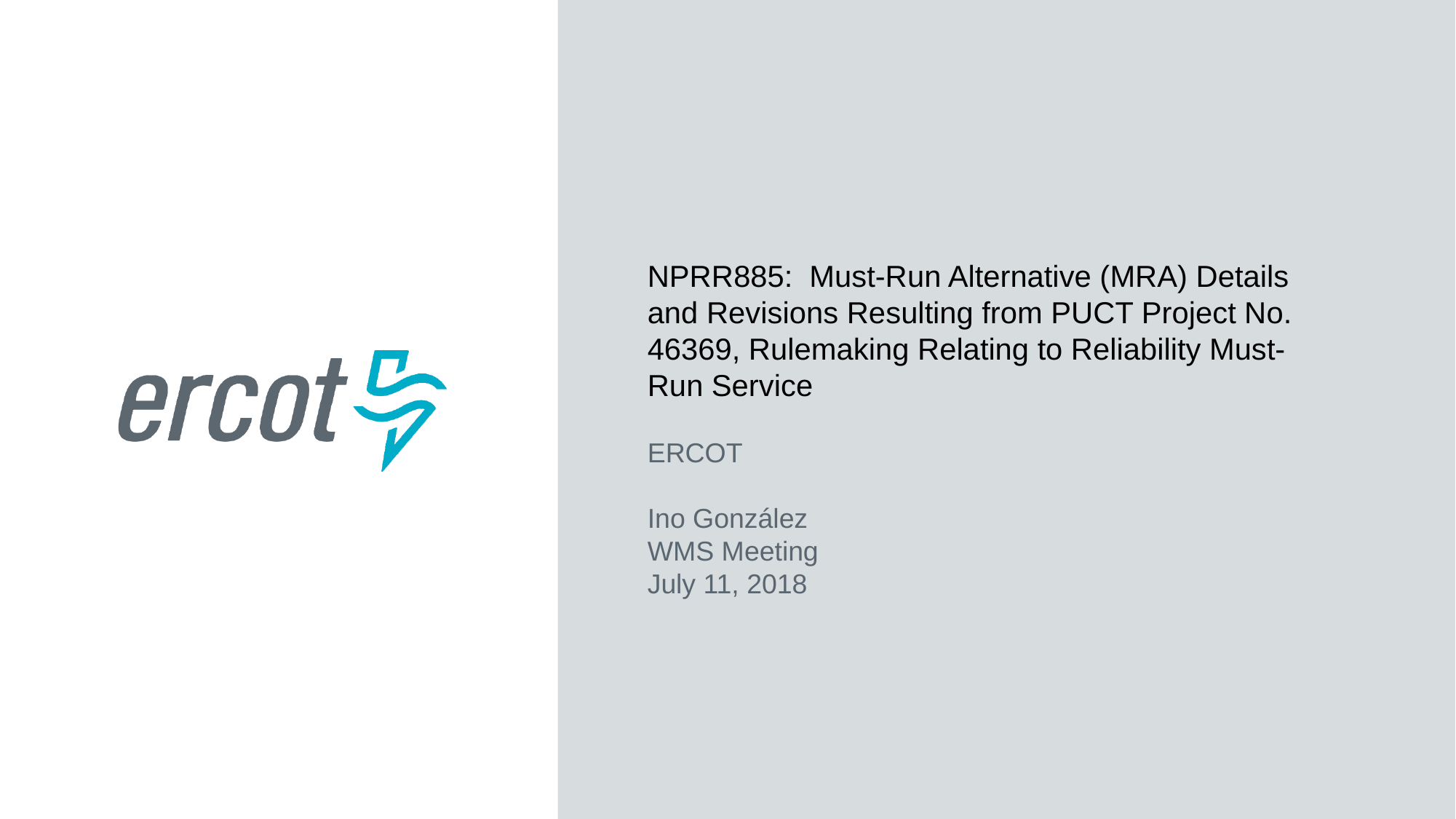

NPRR885:  Must-Run Alternative (MRA) Details and Revisions Resulting from PUCT Project No. 46369, Rulemaking Relating to Reliability Must-Run Service

ERCOT

Ino González
WMS Meeting
July 11, 2018